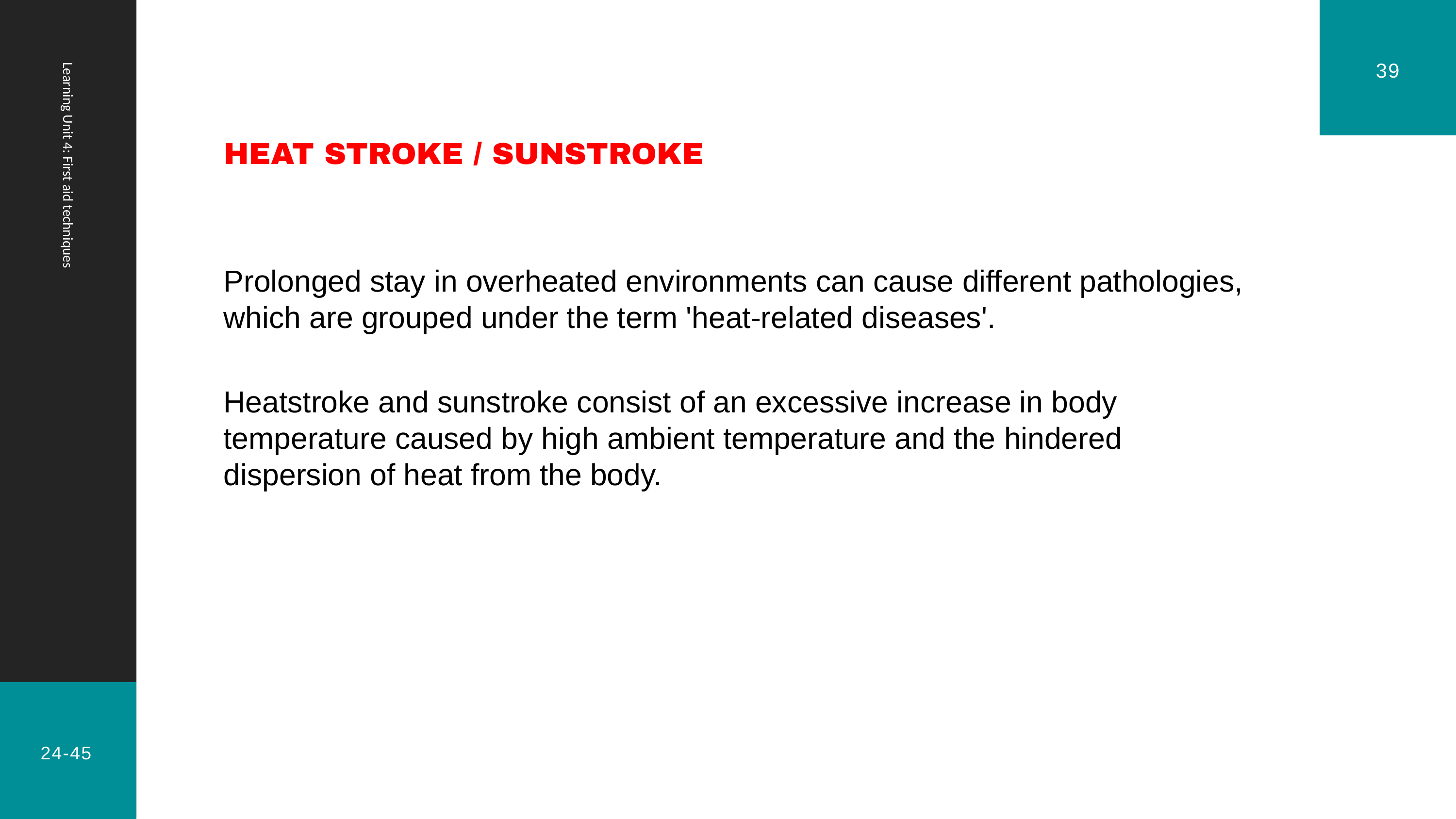

39
HEAT STROKE / SUNSTROKE

Prolonged stay in overheated environments can cause different pathologies, which are grouped under the term 'heat-related diseases'.

Heatstroke and sunstroke consist of an excessive increase in body temperature caused by high ambient temperature and the hindered dispersion of heat from the body.
Learning Unit 4: First aid techniques

24-45